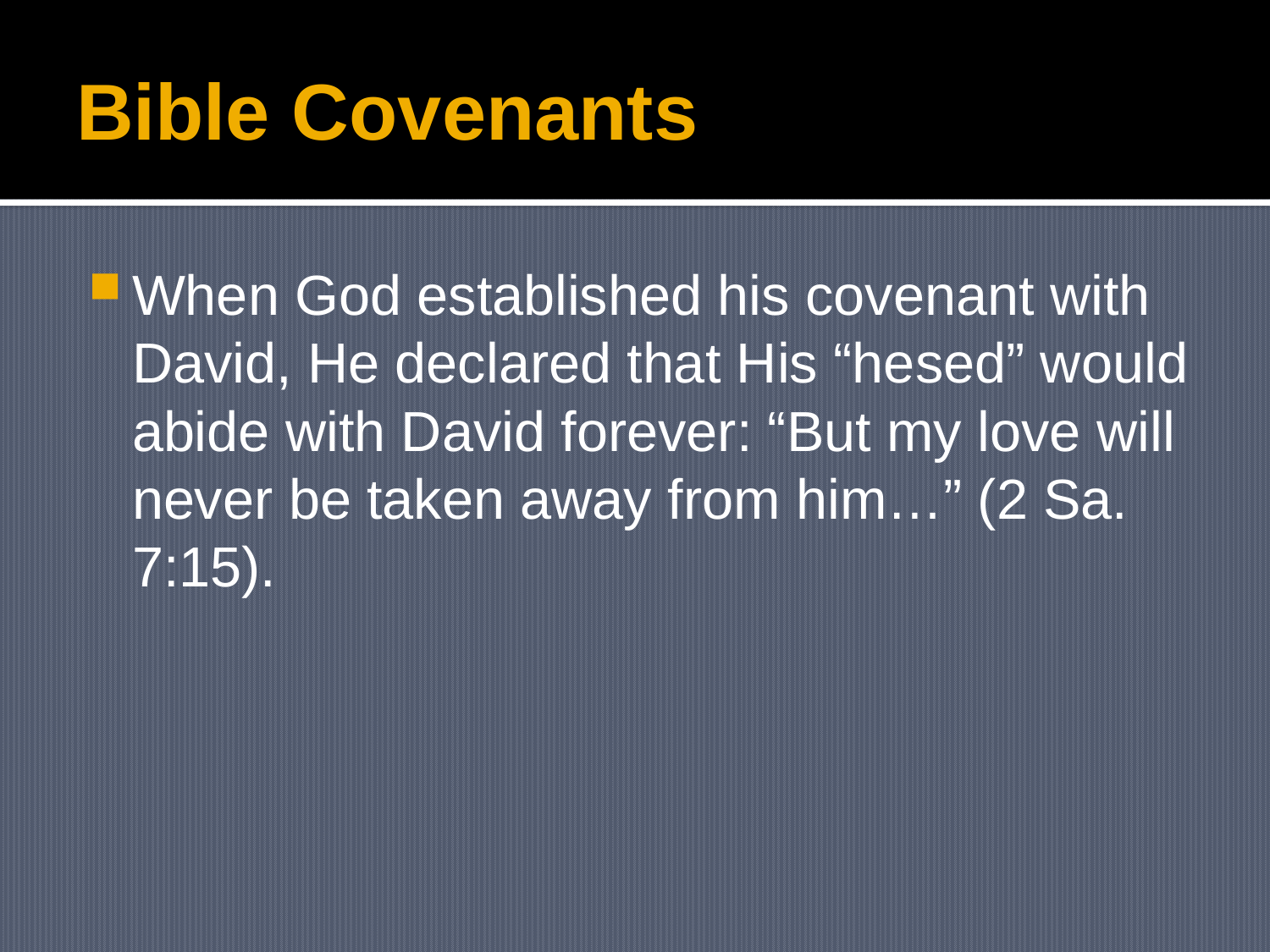

# Bible Covenants
When God established his covenant with David, He declared that His “hesed” would abide with David forever: “But my love will never be taken away from him…” (2 Sa. 7:15).